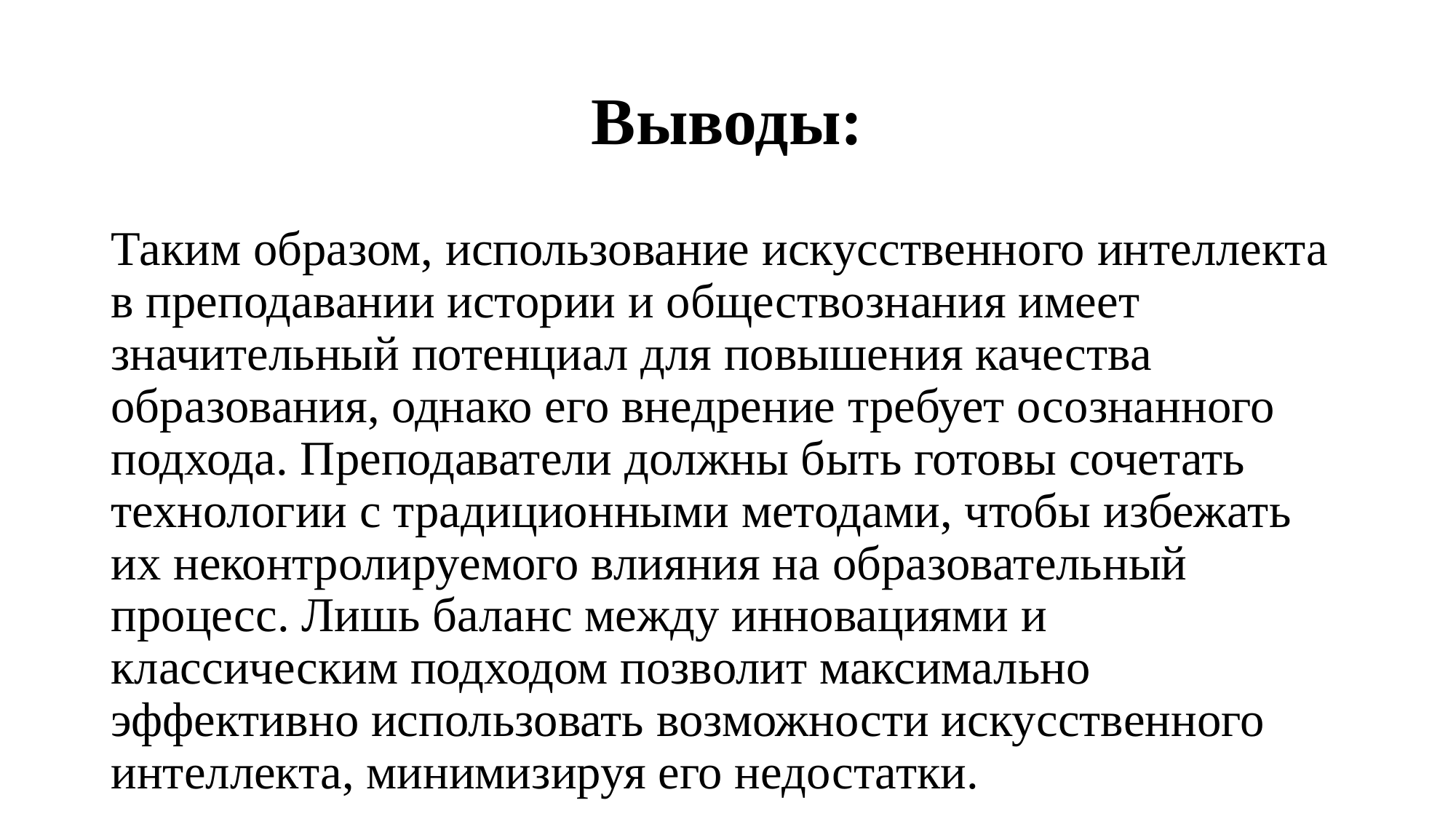

# Выводы:
Таким образом, использование искусственного интеллекта в преподавании истории и обществознания имеет значительный потенциал для повышения качества образования, однако его внедрение требует осознанного подхода. Преподаватели должны быть готовы сочетать технологии с традиционными методами, чтобы избежать их неконтролируемого влияния на образовательный процесс. Лишь баланс между инновациями и классическим подходом позволит максимально эффективно использовать возможности искусственного интеллекта, минимизируя его недостатки.